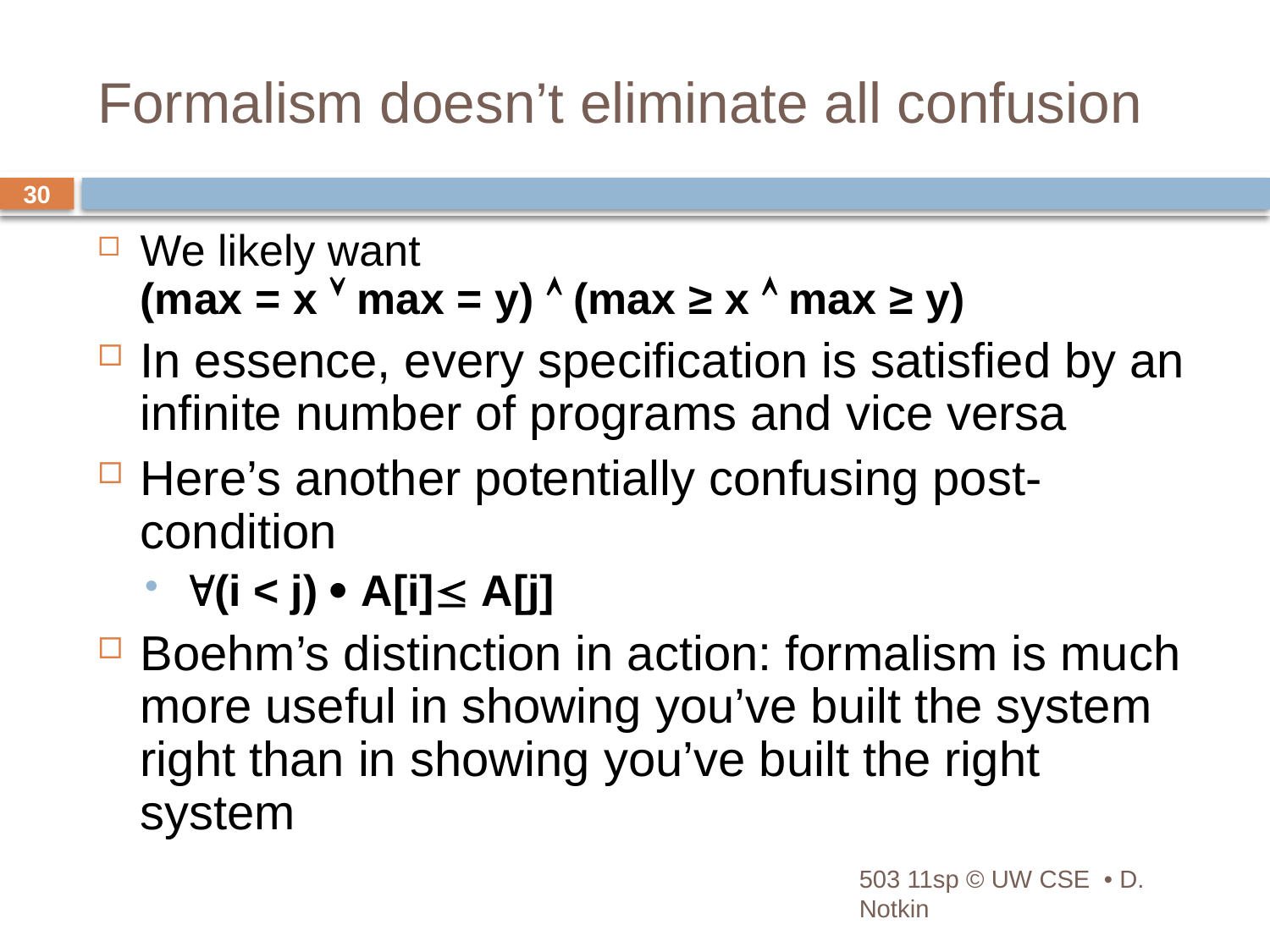

# Formalism doesn’t eliminate all confusion
30
We likely want
(max = x ∨ max = y) ∧ (max ≥ x ∧ max ≥ y)
In essence, every specification is satisfied by an infinite number of programs and vice versa
Here’s another potentially confusing post-condition
∀(i < j) • A[i]≤ A[j]
Boehm’s distinction in action: formalism is much more useful in showing you’ve built the system right than in showing you’ve built the right system
503 11sp © UW CSE  • D. Notkin